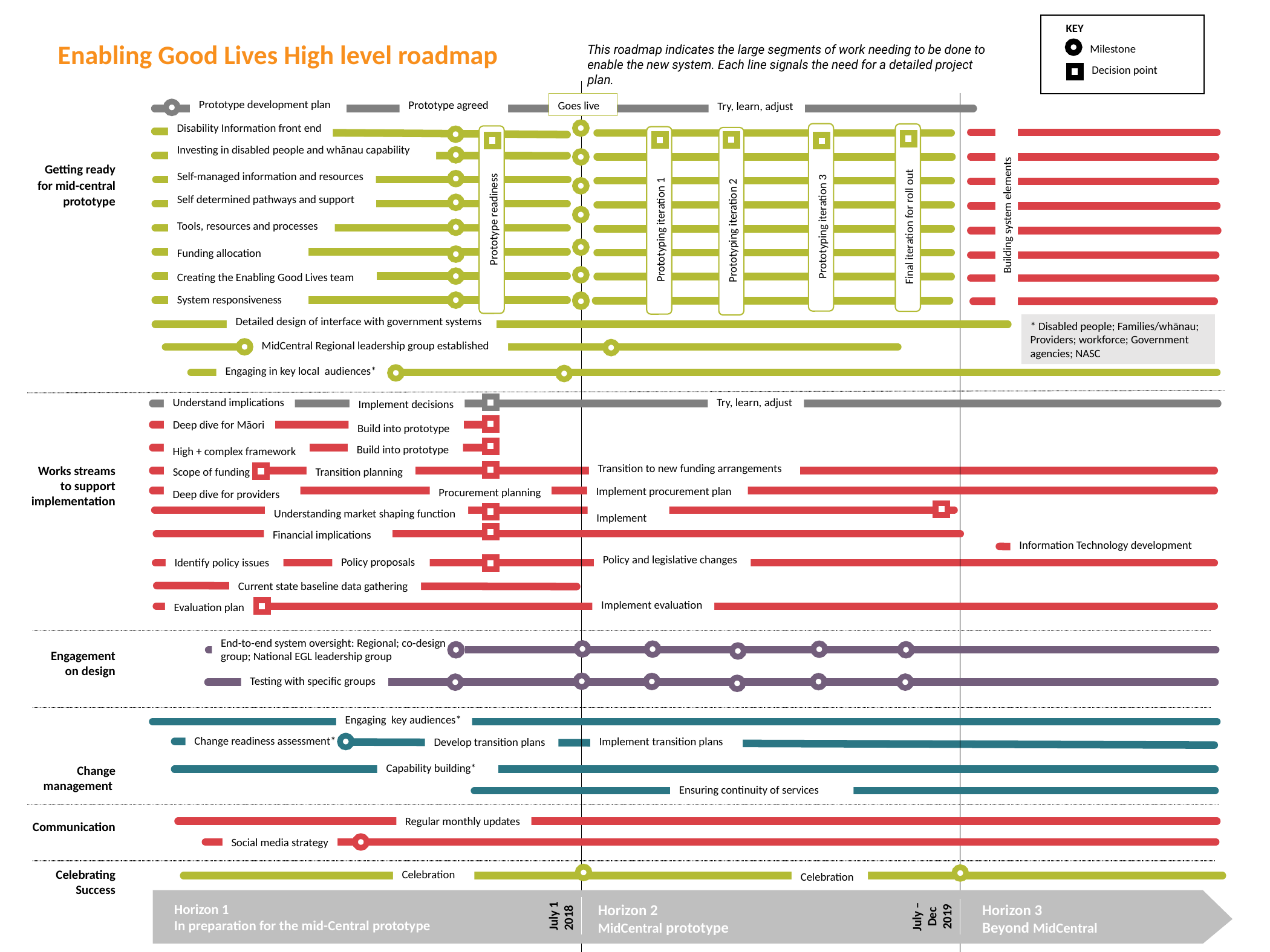

KEY
Enabling Good Lives High level roadmap
This roadmap indicates the large segments of work needing to be done to enable the new system. Each line signals the need for a detailed project plan.
Milestone

Decision point

Prototype development plan
Prototype agreed
Goes live
Try, learn, adjust

Disability Information front end

Prototyping iteration 3

Final iteration for roll out

Prototype readiness

Prototyping iteration 1

Prototyping iteration 2

Investing in disabled people and whānau capability

Getting ready for mid-central prototype
Self-managed information and resources

Self determined pathways and support

Building system elements

Tools, resources and processes

Funding allocation

Creating the Enabling Good Lives team

System responsiveness

Detailed design of interface with government systems
* Disabled people; Families/whānau; Providers; workforce; Government agencies; NASC
MidCentral Regional leadership group established

Engaging in key local  audiences*

Understand implications
Try, learn, adjust
Implement decisions

Deep dive for Māori
Build into prototype

Build into prototype
High + complex framework

Transition to new funding arrangements
Works streams to support implementation
Transition planning
Scope of funding

Implement procurement plan
Procurement planning
Deep dive for providers
Understanding market shaping function

Implement
Financial implications

Information Technology development
Policy and legislative changes
Policy proposals
Identify policy issues

Current state baseline data gathering
Implement evaluation
Evaluation plan

End-to-end system oversight: Regional; co-design group; National EGL leadership group
Engagement on design

Testing with specific groups

Engaging  key audiences*
Change readiness assessment*
Implement transition plans
Develop transition plans

Capability building*
Change management
Ensuring continuity of services
Regular monthly updates
Communication
Social media strategy

Celebrating Success
Celebration
Celebration

July 1 2018
Horizon 1
In preparation for the mid-Central prototype
Horizon 2
MidCentral prototype
Horizon 3
Beyond MidCentral
July – Dec 2019